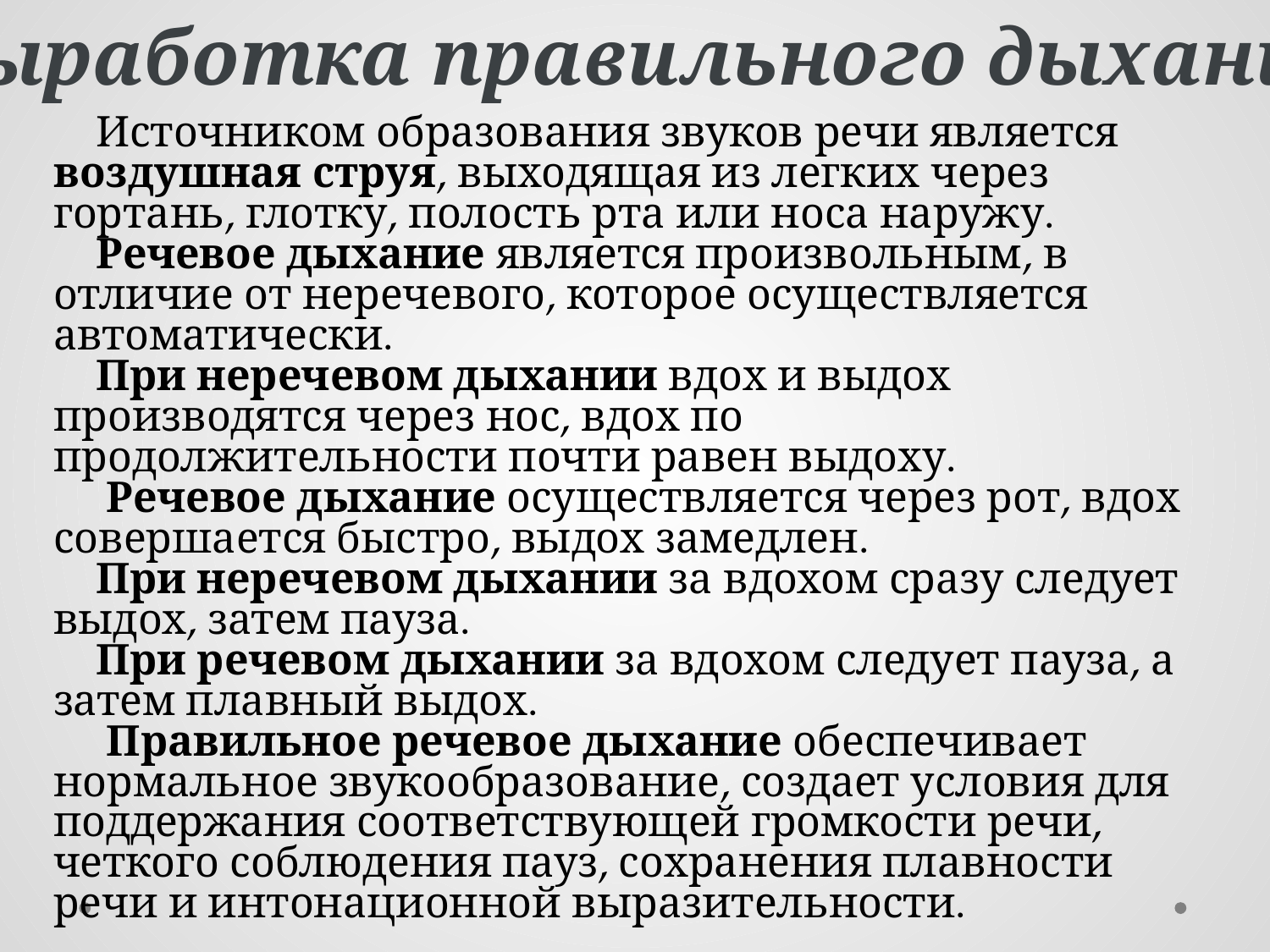

Выработка правильного дыхания
    Источником образования звуков речи является воздушная струя, выходящая из легких через гортань, глотку, полость рта или носа наружу.
    Речевое дыхание является произвольным, в отличие от неречевого, которое осуществляется автоматически.
    При неречевом дыхании вдох и выдох производятся через нос, вдох по продолжительности почти равен выдоху.
     Речевое дыхание осуществляется через рот, вдох совершается быстро, выдох замедлен.
    При неречевом дыхании за вдохом сразу следует выдох, затем пауза.
    При речевом дыхании за вдохом следует пауза, а затем плавный выдох.
     Правильное речевое дыхание обеспечивает нормальное звукообразование, создает условия для поддержания соответствующей громкости речи, четкого соблюдения пауз, сохранения плавности речи и интонационной выразительности.